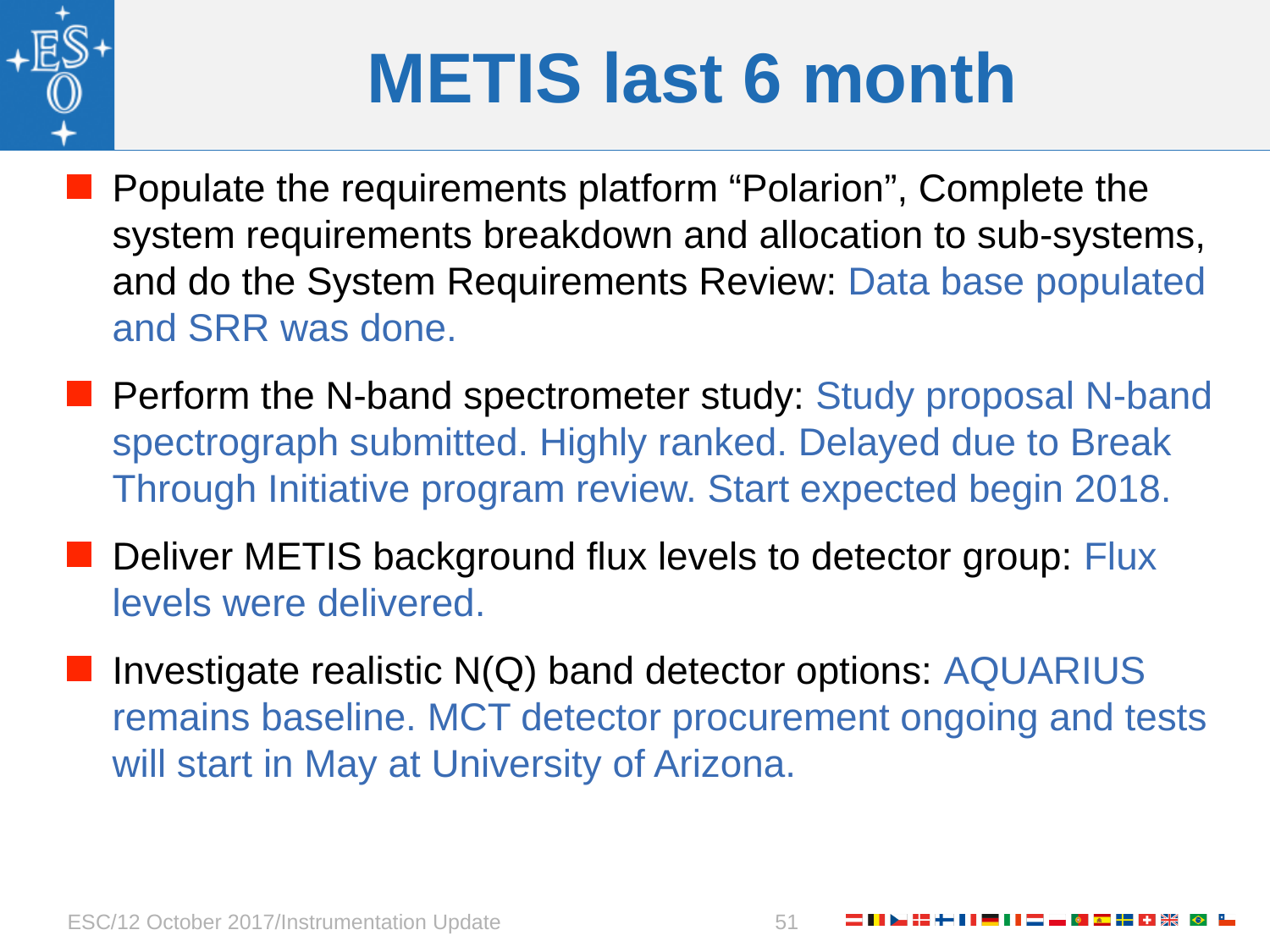

# METIS last 6 month
Populate the requirements platform “Polarion”, Complete the system requirements breakdown and allocation to sub-systems, and do the System Requirements Review: Data base populated and SRR was done.
Perform the N-band spectrometer study: Study proposal N-band spectrograph submitted. Highly ranked. Delayed due to Break Through Initiative program review. Start expected begin 2018.
Deliver METIS background flux levels to detector group: Flux levels were delivered.
Investigate realistic N(Q) band detector options: AQUARIUS remains baseline. MCT detector procurement ongoing and tests will start in May at University of Arizona.

ESC/12 October 2017/Instrumentation Update
51